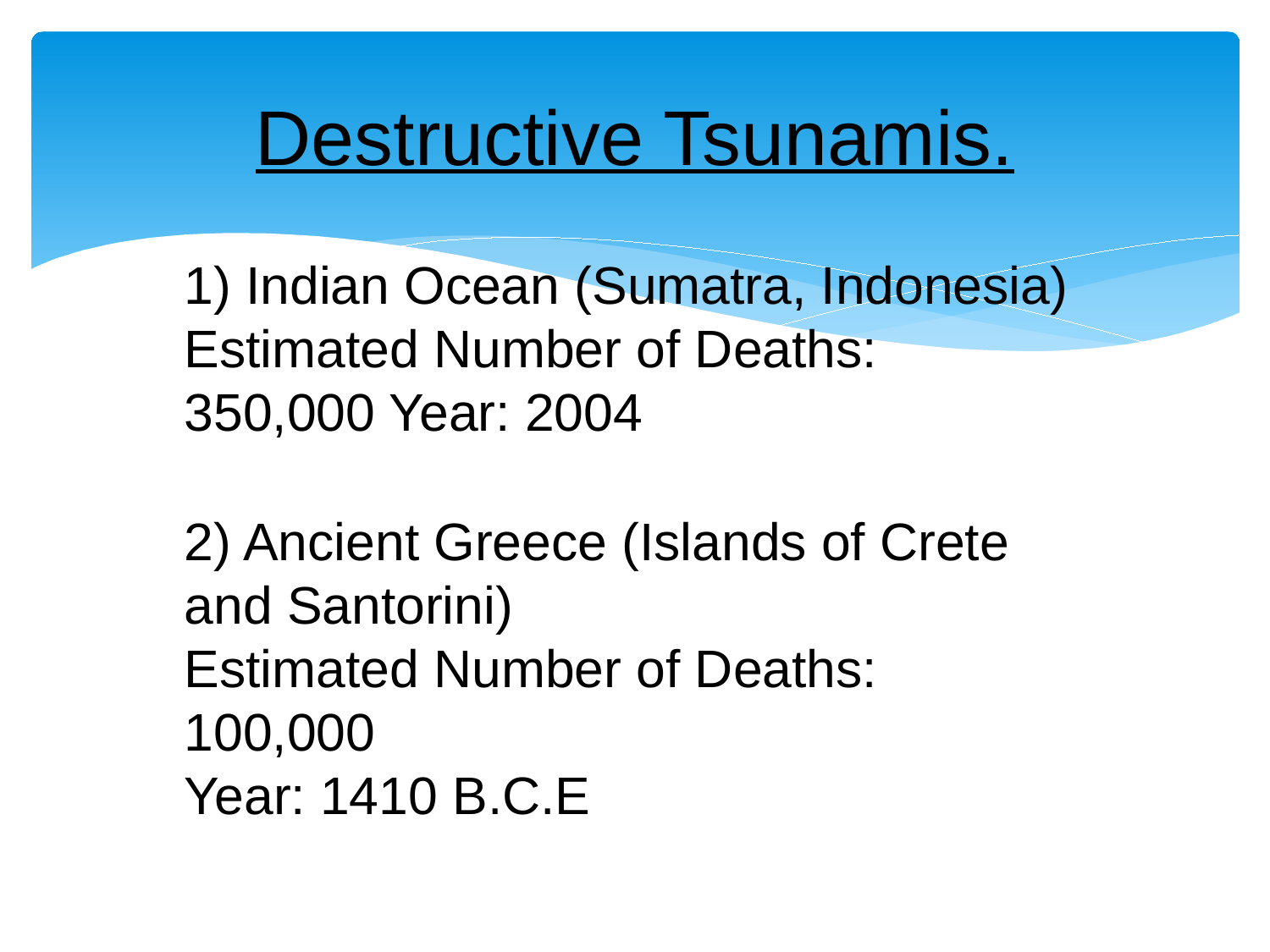

# Destructive Tsunamis.
1) Indian Ocean (Sumatra, Indonesia) Estimated Number of Deaths: 350,000 Year: 2004
2) Ancient Greece (Islands of Crete and Santorini)
Estimated Number of Deaths: 100,000
Year: 1410 B.C.E